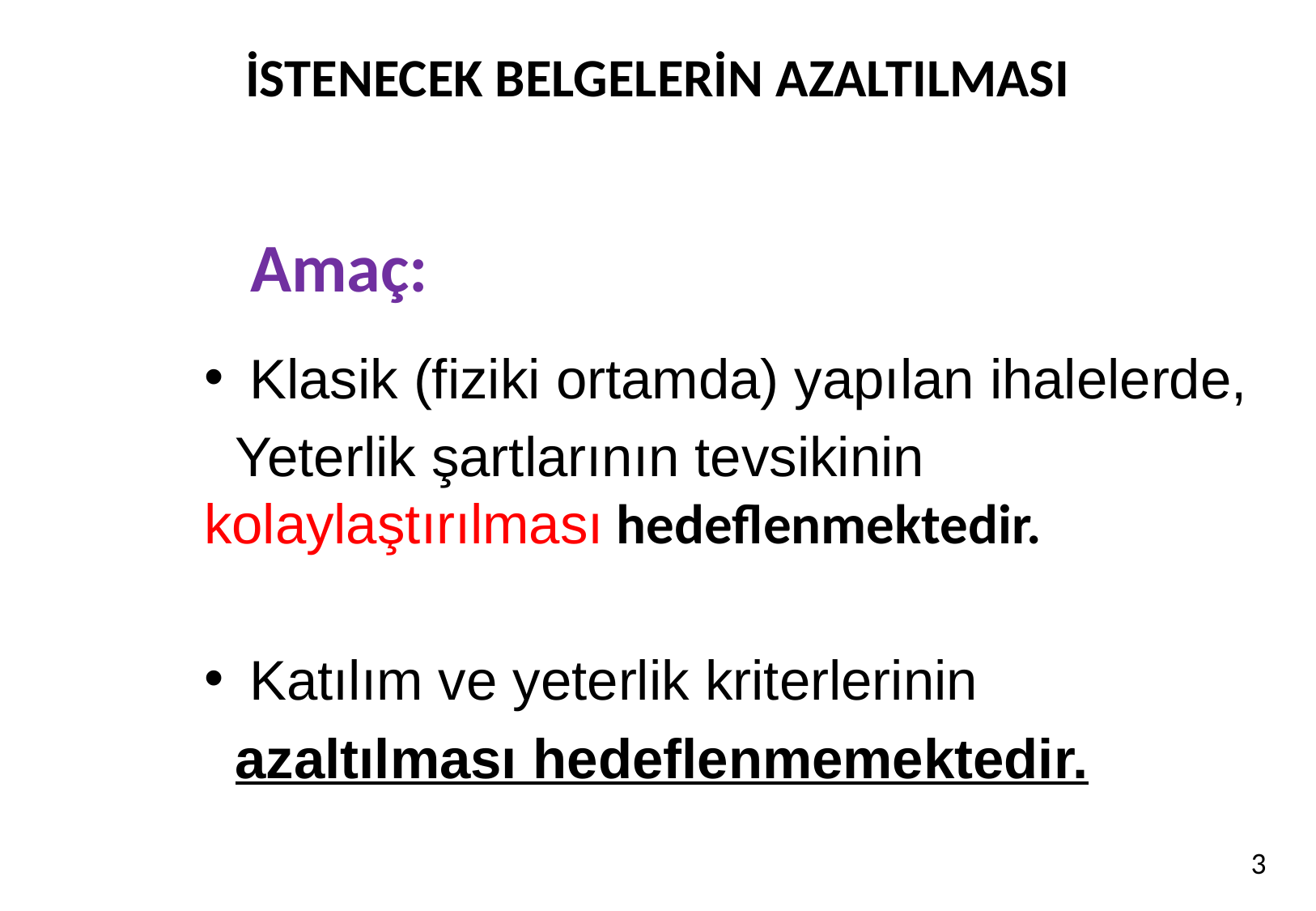

# İSTENECEK BELGELERİN AZALTILMASI
   Amaç:

Klasik (fiziki ortamda) yapılan ihalelerde,
  Yeterlik şartlarının tevsikinin kolaylaştırılması hedeflenmektedir.

Katılım ve yeterlik kriterlerinin
  azaltılması hedeflenmemektedir.

3